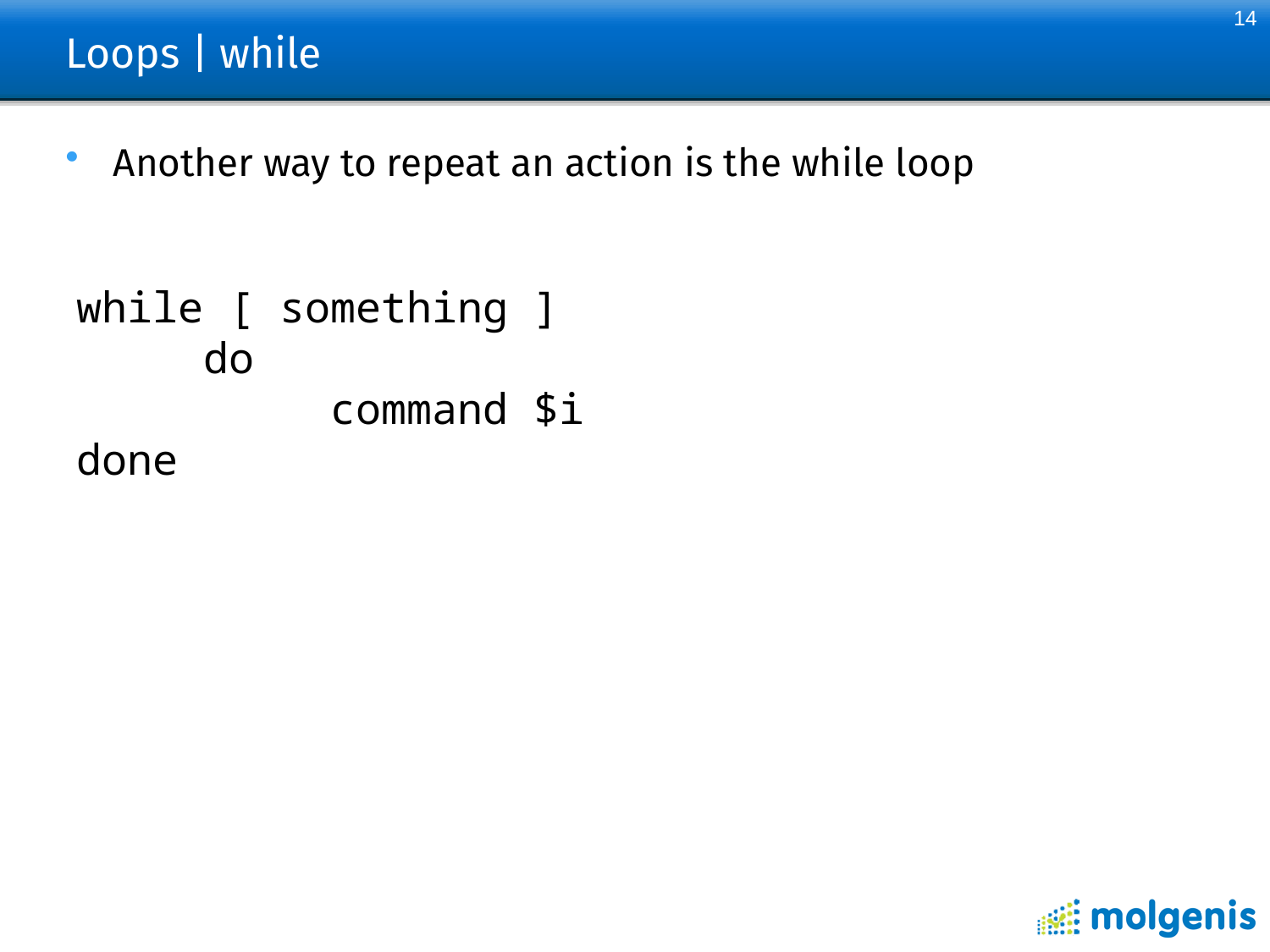

14
# Loops | while
Another way to repeat an action is the while loop

while [ something ]
	do
		command $i
done